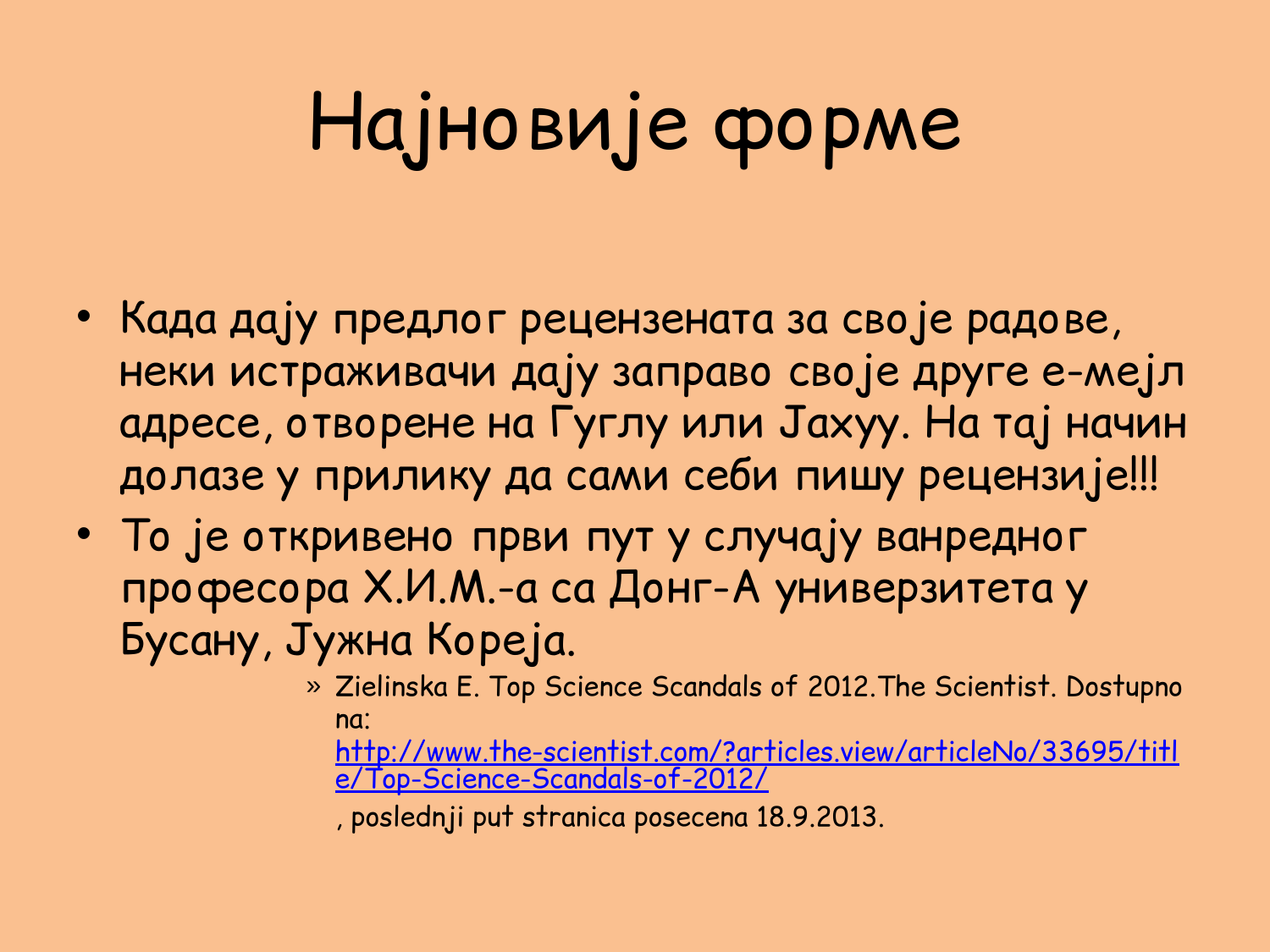

# Најновије форме

Када дају предлог рецензената за своје радове, неки истраживачи дају заправо своје друге е-мејл адресе, отворене на Гуглу или Јахуу. На тај начин долазе у прилику да сами себи пишу рецензије!!!
То је откривено први пут у случају ванредног професора Х.И.М.-а са Донг-А универзитета у Бусану, Јужна Кореја.
Zielinska E. Top Science Scandals of 2012.The Scientist. Dostupno na: http://www.the-scientist.com/?articles.view/articleNo/33695/title/Top-Science-Scandals-of-2012/, poslednji put stranica posecena 18.9.2013.